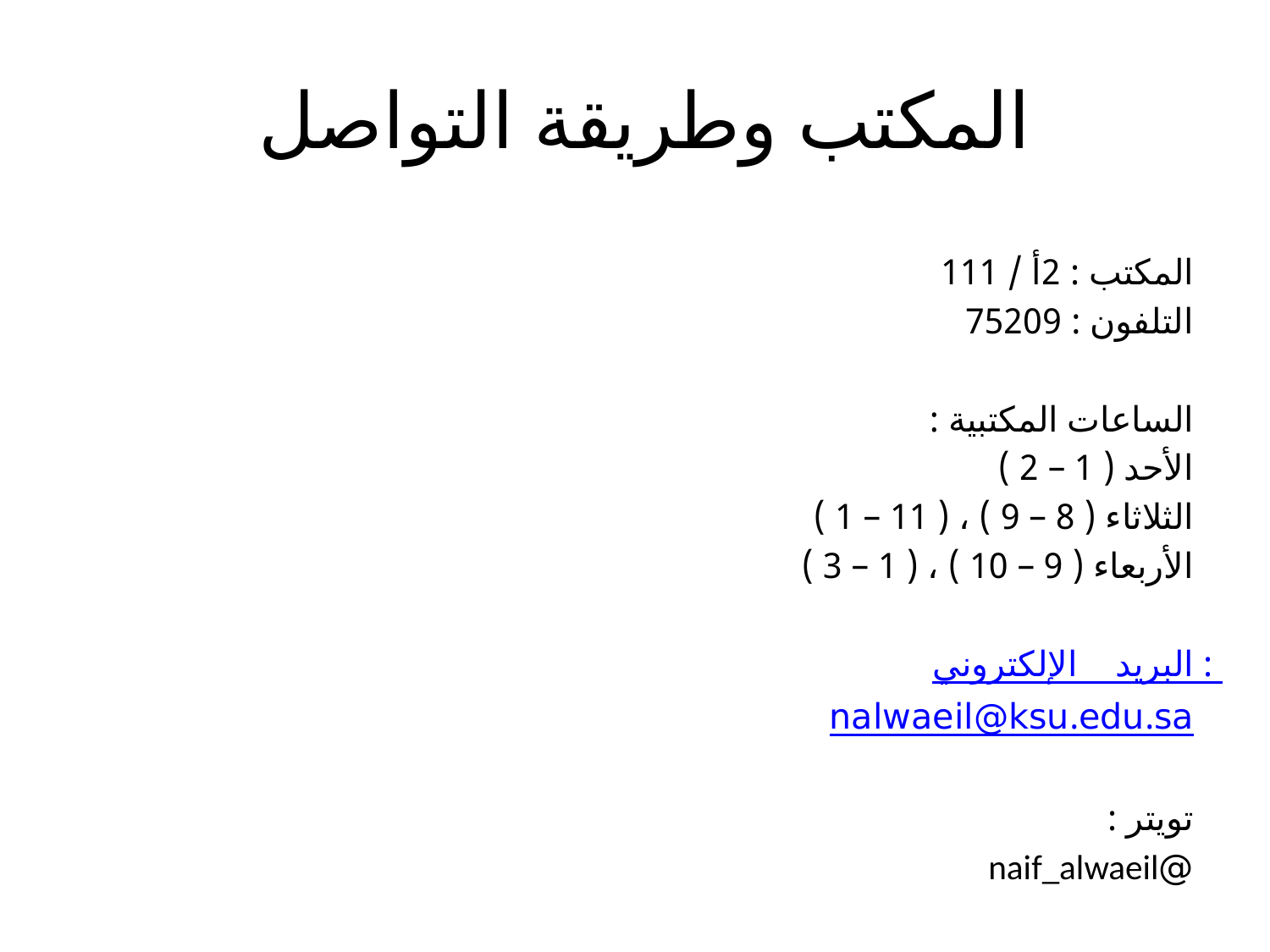

# المكتب وطريقة التواصل
المكتب : 2أ / 111
التلفون : 75209

الساعات المكتبية :
الأحد ( 1 – 2 )
الثلاثاء ( 8 – 9 ) ، ( 11 – 1 )
الأربعاء ( 9 – 10 ) ، ( 1 – 3 )

البريد الإلكتروني :
nalwaeil@ksu.edu.sa

تويتر :
@naif_alwaeil